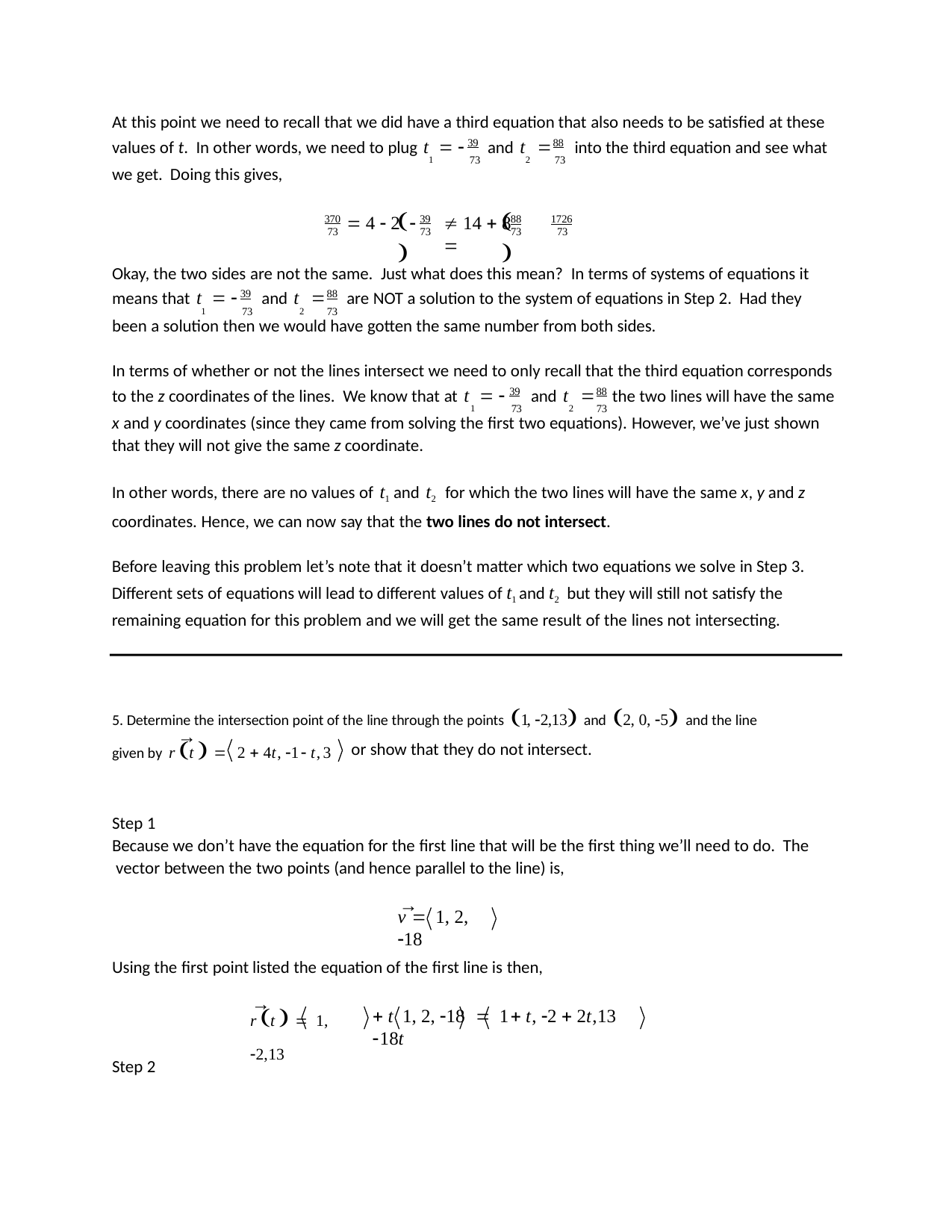

At this point we need to recall that we did have a third equation that also needs to be satisfied at these
values of t.  In other words, we need to plug t = −
and t =	into the third equation and see what
39
88
1	73
2	73
we get. Doing this gives,
(	)
(	)
= 4 − 2  −
≠ 14 + 8	=
370
73
39
73
88	1726
73	73
Okay, the two sides are not the same. Just what does this mean? In terms of systems of equations it
means that t = −	and t =	are NOT a solution to the system of equations in Step 2. Had they
39	88
1	73	2	73
been a solution then we would have gotten the same number from both sides.

In terms of whether or not the lines intersect we need to only recall that the third equation corresponds
to the z coordinates of the lines. We know that at t = −	and t =	the two lines will have the same
39	88
1	73	2	73
x and y coordinates (since they came from solving the first two equations). However, we’ve just shown  that they will not give the same z coordinate.

In other words, there are no values of t1 and t2  for which the two lines will have the same x, y and z
coordinates. Hence, we can now say that the two lines do not intersect.

Before leaving this problem let’s note that it doesn’t matter which two equations we solve in Step 3.  Different sets of equations will lead to different values of t1 and t2 but they will still not satisfy the  remaining equation for this problem and we will get the same result of the lines not intersecting.

5. Determine the intersection point of the line through the points (1, −2,13) and (2, 0, −5) and the line
→
given by  r (t ) =  2 + 4t, −1− t,3
or show that they do not intersect.

Step 1
Because we don’t have the equation for the first line that will be the first thing we’ll need to do.  The  vector between the two points (and hence parallel to the line) is,
→
v =  1, 2, −18

Using the first point listed the equation of the first line is then,
→
r (t ) =  1, −2,13
+ t  1, 2, −18  =  1+ t, −2 + 2t,13 −18t

Step 2